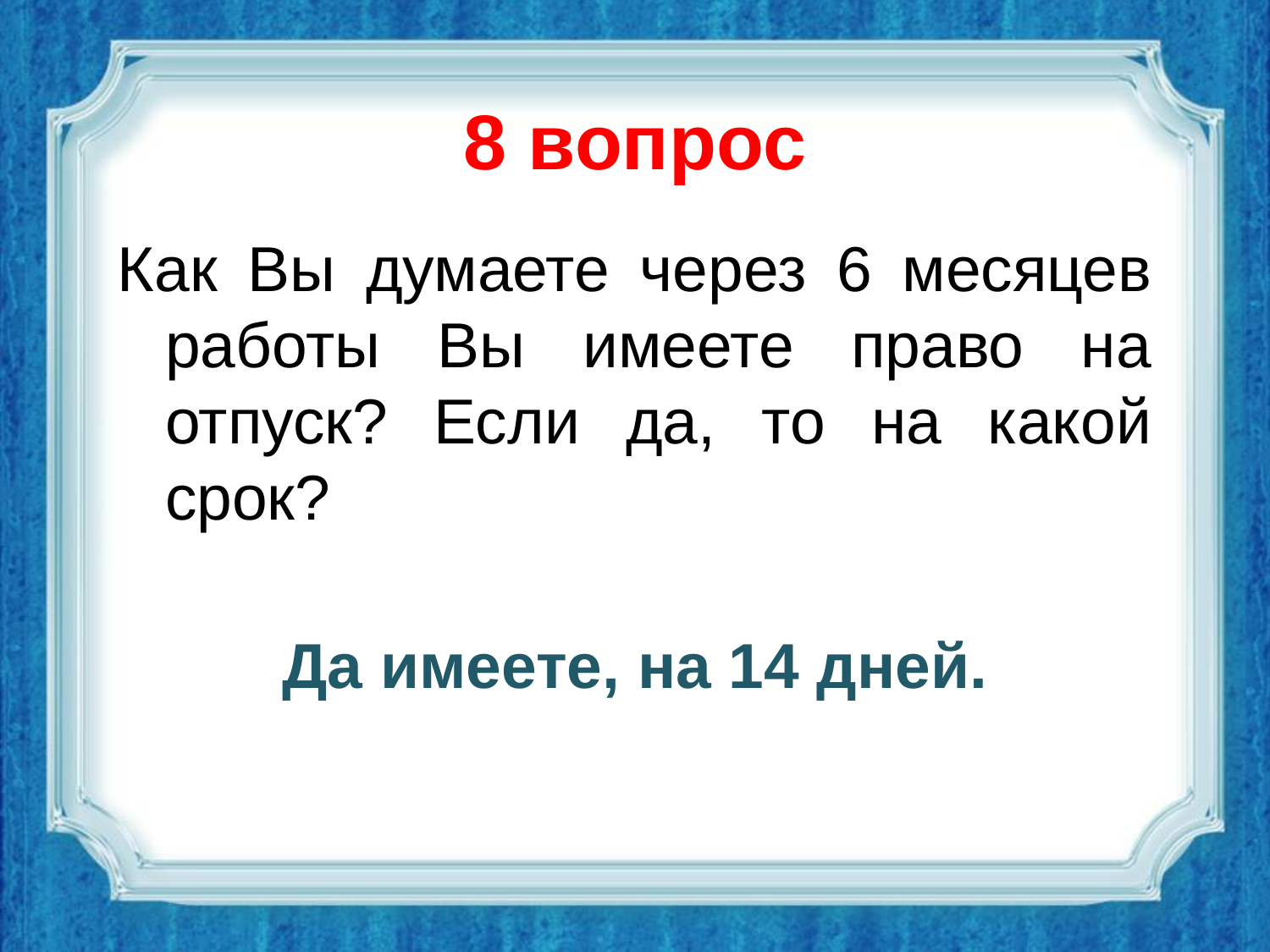

# 8 вопрос
Как Вы думаете через 6 месяцев работы Вы имеете право на отпуск? Если да, то на какой срок?

Да имеете, на 14 дней.